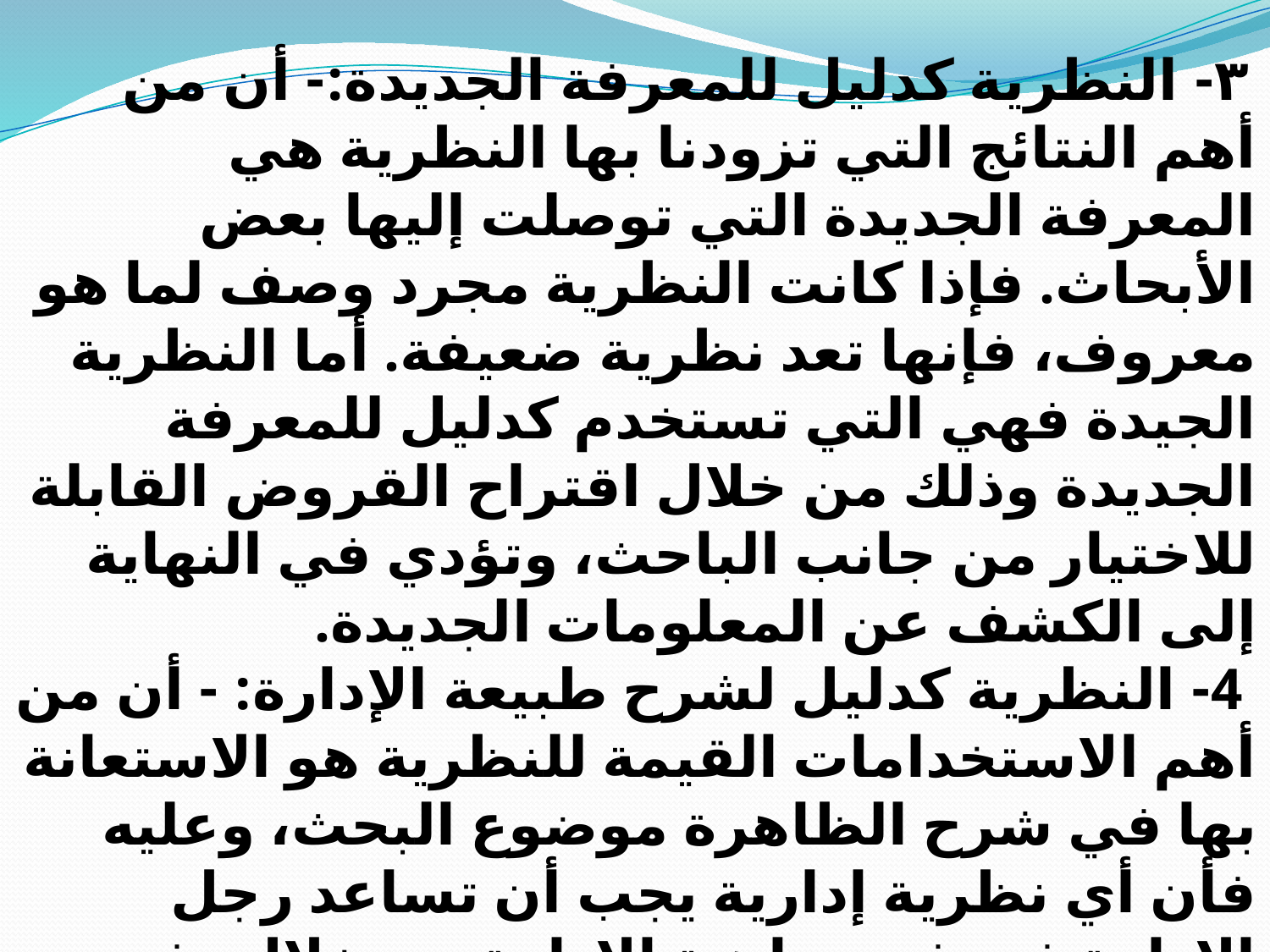

۳- النظرية كدليل للمعرفة الجديدة:- أن من أهم النتائج التي تزودنا بها النظرية هي المعرفة الجديدة التي توصلت إليها بعض الأبحاث. فإذا كانت النظرية مجرد وصف لما هو معروف، فإنها تعد نظرية ضعيفة. أما النظرية الجيدة فهي التي تستخدم كدليل للمعرفة الجديدة وذلك من خلال اقتراح القروض القابلة للاختيار من جانب الباحث، وتؤدي في النهاية إلى الكشف عن المعلومات الجديدة.
 4- النظرية كدليل لشرح طبيعة الإدارة: - أن من أهم الاستخدامات القيمة للنظرية هو الاستعانة بها في شرح الظاهرة موضوع البحث، وعليه فأن أي نظرية إدارية يجب أن تساعد رجل الإدارة في فهم ماهية الإدارة من خلال تفسير طبيعة المواقف الإدارية وتسليط الضوء عليها .